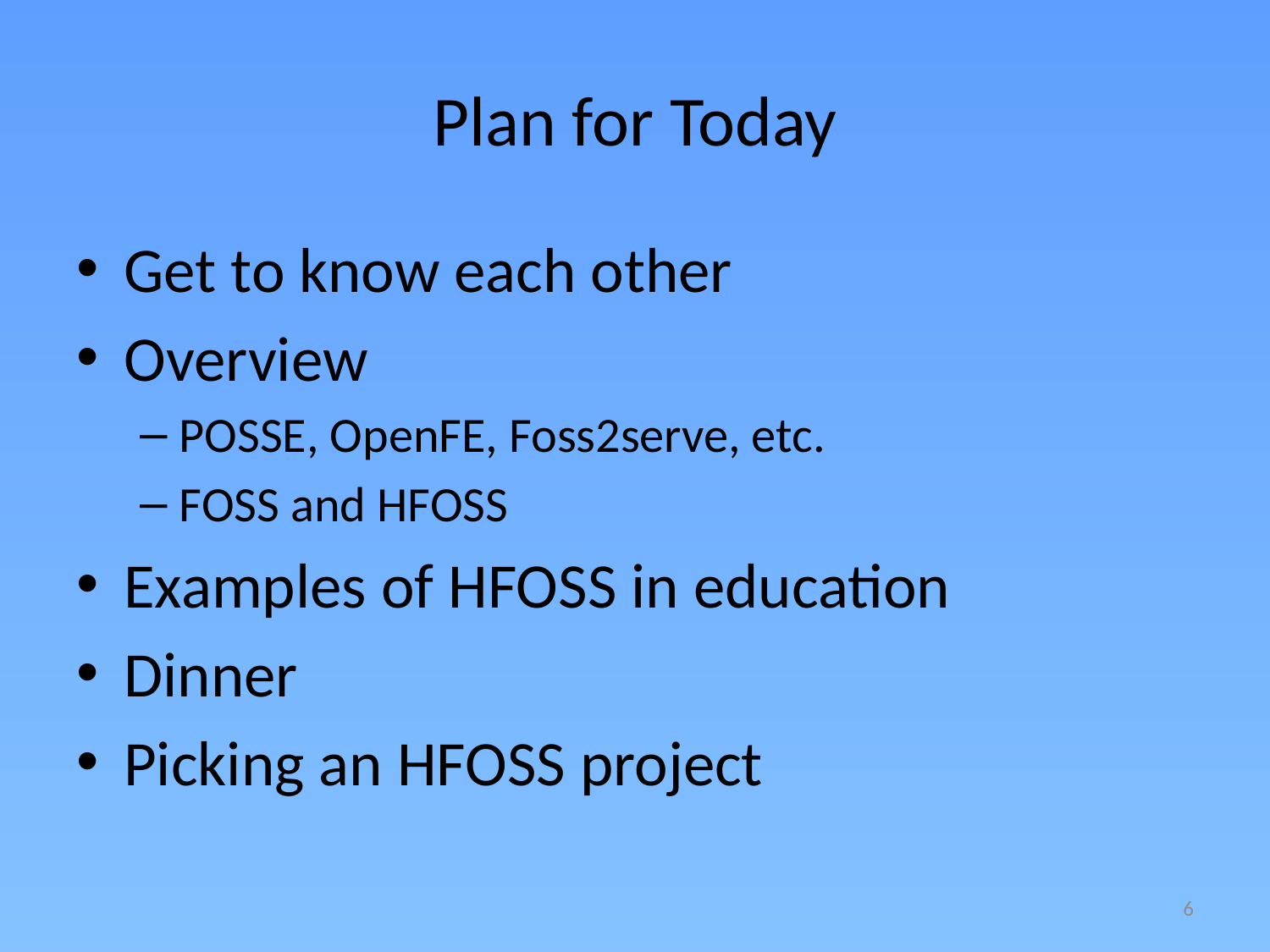

# Plan for Today
Get to know each other
Overview
POSSE, OpenFE, Foss2serve, etc.
FOSS and HFOSS
Examples of HFOSS in education
Dinner
Picking an HFOSS project
6